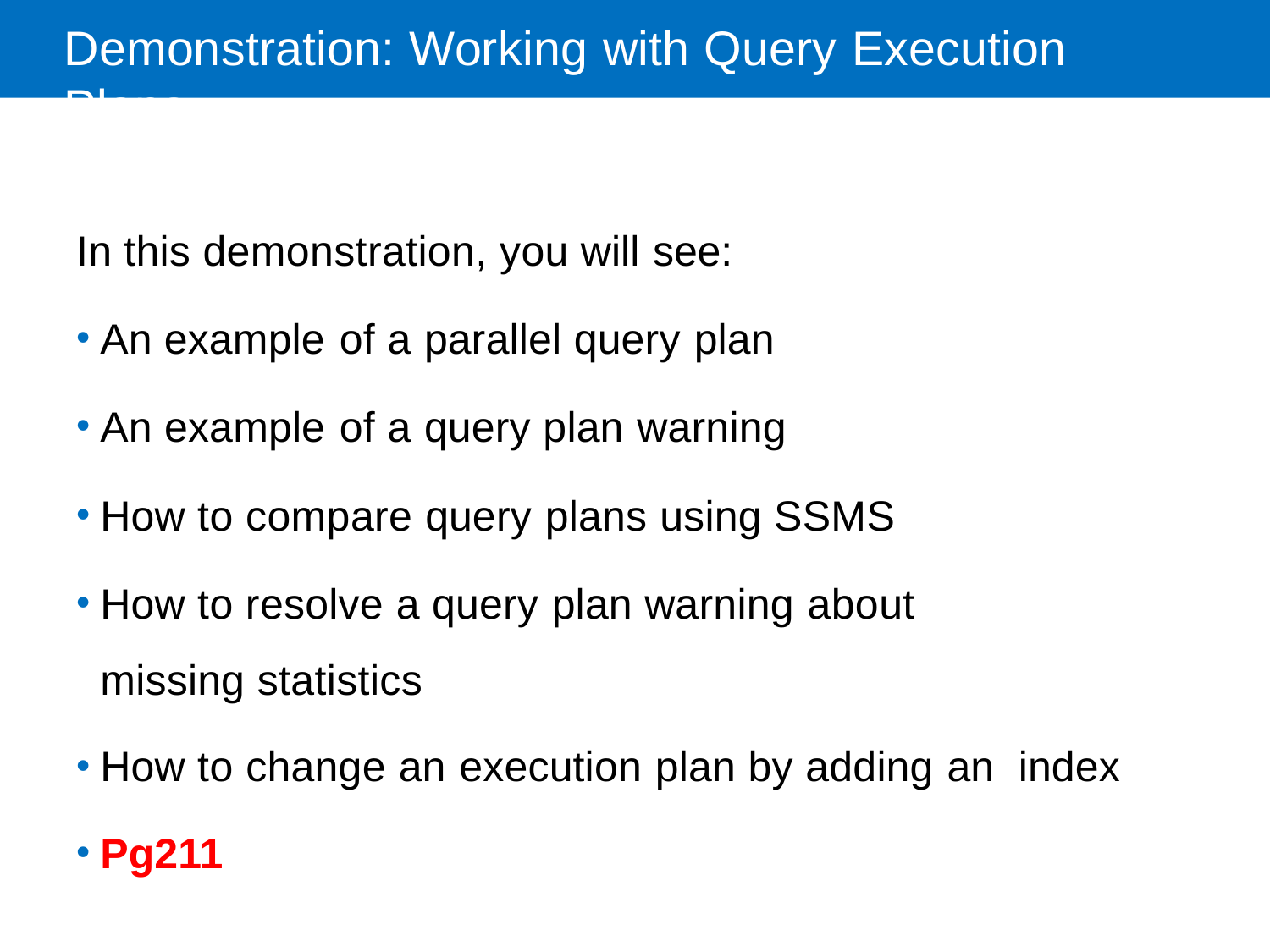

Demonstration: Working with Query Execution Plans

In this demonstration, you will see:
An example of a parallel query plan
An example of a query plan warning
How to compare query plans using SSMS
How to resolve a query plan warning about  missing statistics
How to change an execution plan by adding an  index
Pg211